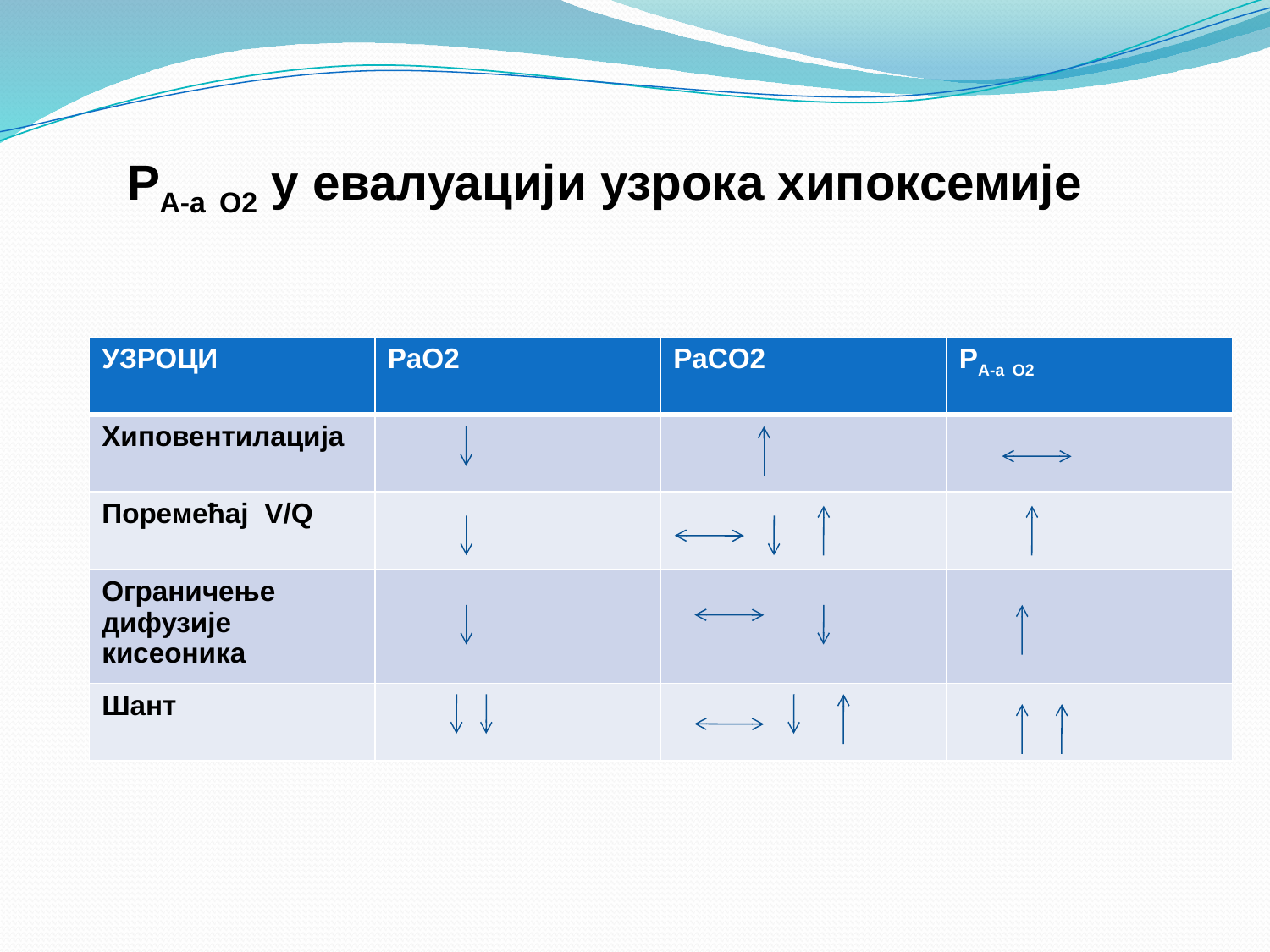

# PA-a O2 у евалуацији узрока хипоксемије
| УЗРОЦИ | PaO2 | PaCO2 | PA-a O2 |
| --- | --- | --- | --- |
| Хиповентилација |  |  |  |
| Поремећај V/Q |  |  |  |
| Ограничење дифузије кисеоника |  |  |  |
| Шант |  |  |  |